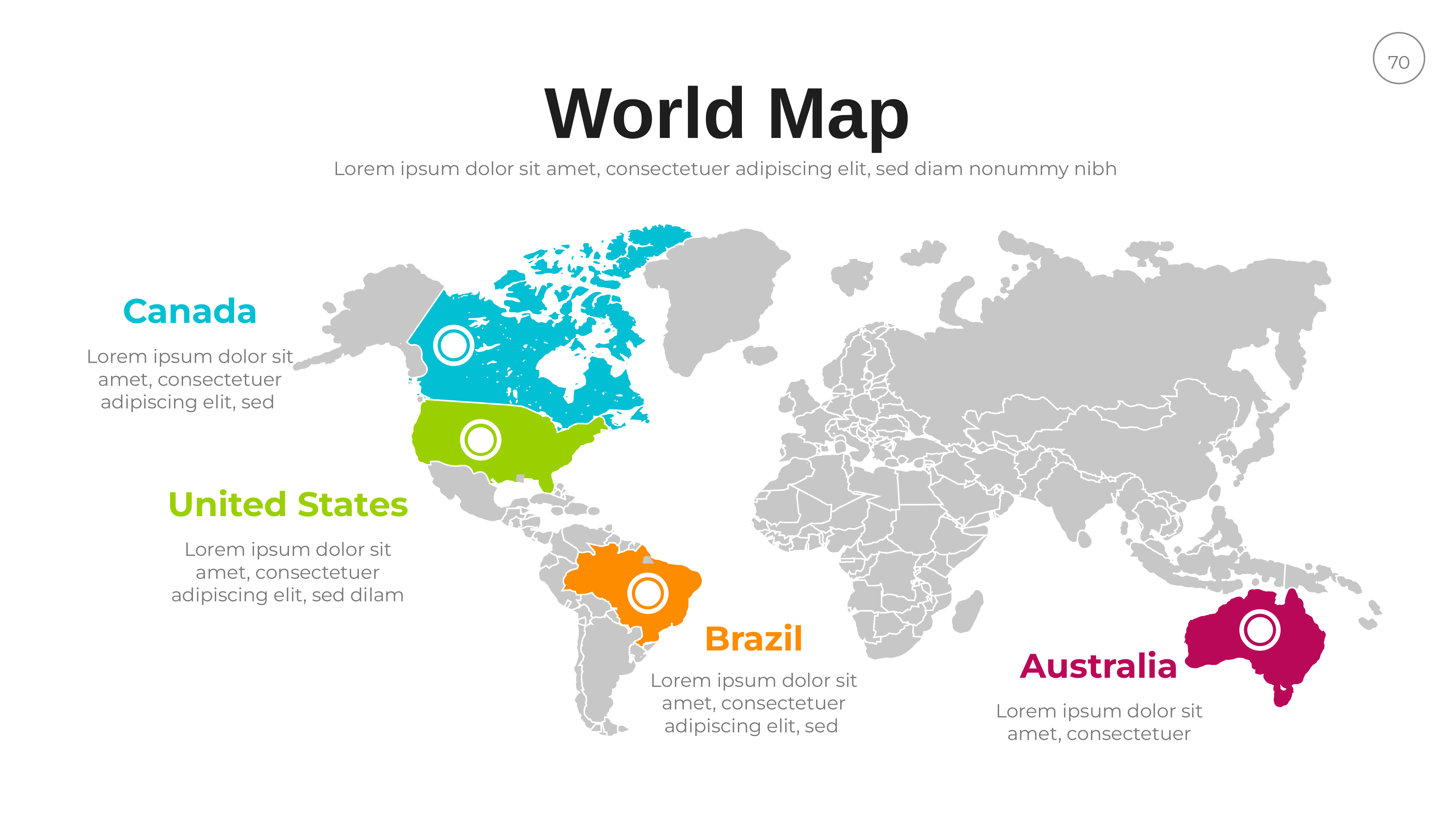

World Map
Lorem ipsum dolor sit amet, consectetuer adipiscing elit, sed diam nonummy nibh

Canada

Lorem ipsum dolor sit amet, consectetuer adipiscing elit, sed

United States

Lorem ipsum dolor sit amet, consectetuer adipiscing elit, sed dilam

Brazil

Australia

Lorem ipsum dolor sit amet, consectetuer adipiscing elit, sed

Lorem ipsum dolor sit amet, consectetuer